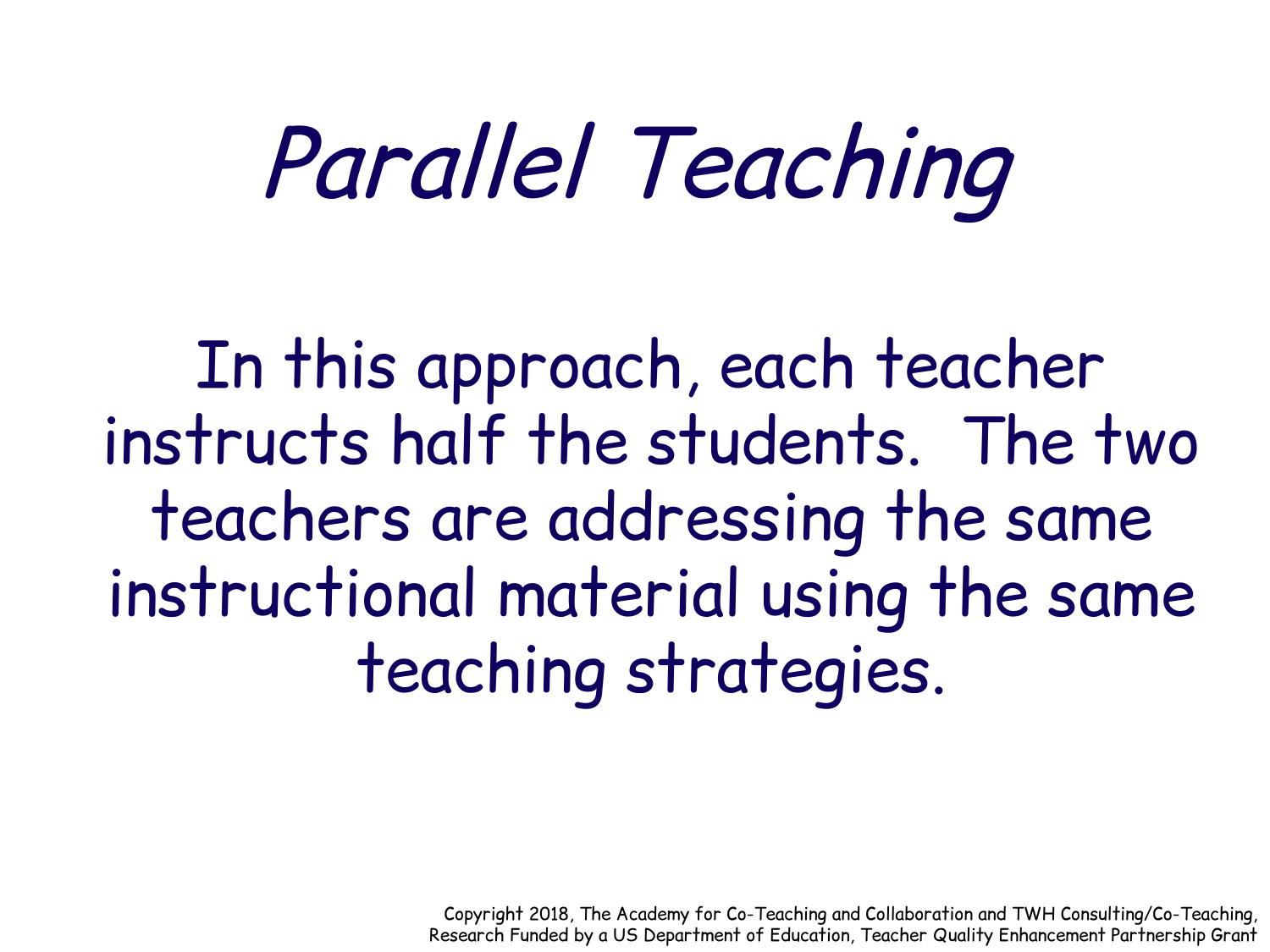

# Parallel Teaching
	In this approach, each teacher instructs half the students.  The two teachers are addressing the same instructional material using the same teaching strategies.
Copyright 2018, The Academy for Co-Teaching and Collaboration and TWH Consulting/Co-Teaching,
Research Funded by a US Department of Education, Teacher Quality Enhancement Partnership Grant